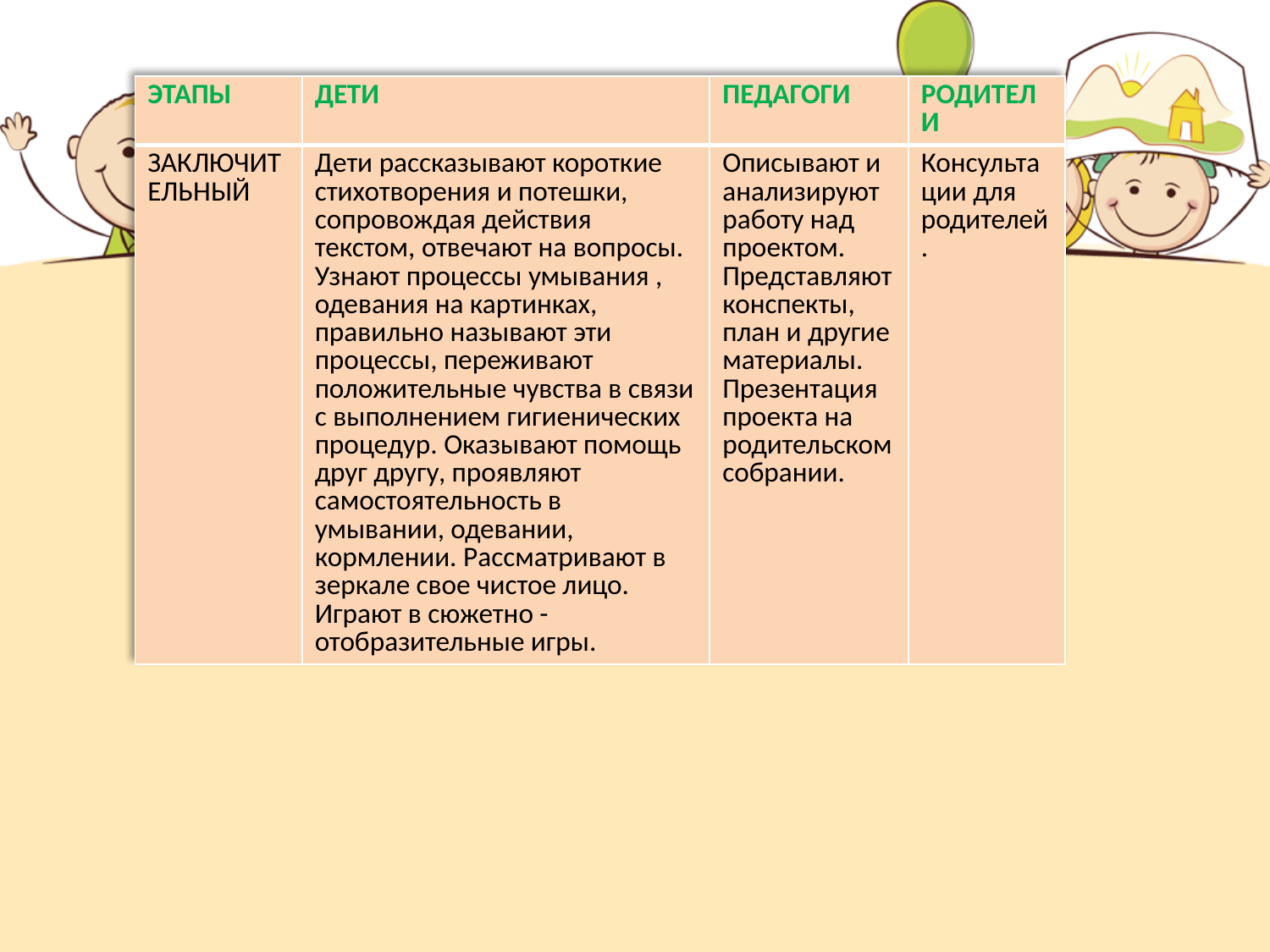

| ЭТАПЫ | ДЕТИ | ПЕДАГОГИ | РОДИТЕЛИ |
| --- | --- | --- | --- |
| ЗАКЛЮЧИТЕЛЬНЫЙ | Дети рассказывают короткие стихотворения и потешки, сопровождая действия текстом, отвечают на вопросы. Узнают процессы умывания , одевания на картинках, правильно называют эти процессы, переживают положительные чувства в связи с выполнением гигиенических процедур. Оказывают помощь друг другу, проявляют самостоятельность в умывании, одевании, кормлении. Рассматривают в зеркале свое чистое лицо. Играют в сюжетно -отобразительные игры. | Описывают и анализируют работу над проектом. Представляют конспекты, план и другие материалы. Презентация проекта на родительском собрании. | Консультации для родителей. |